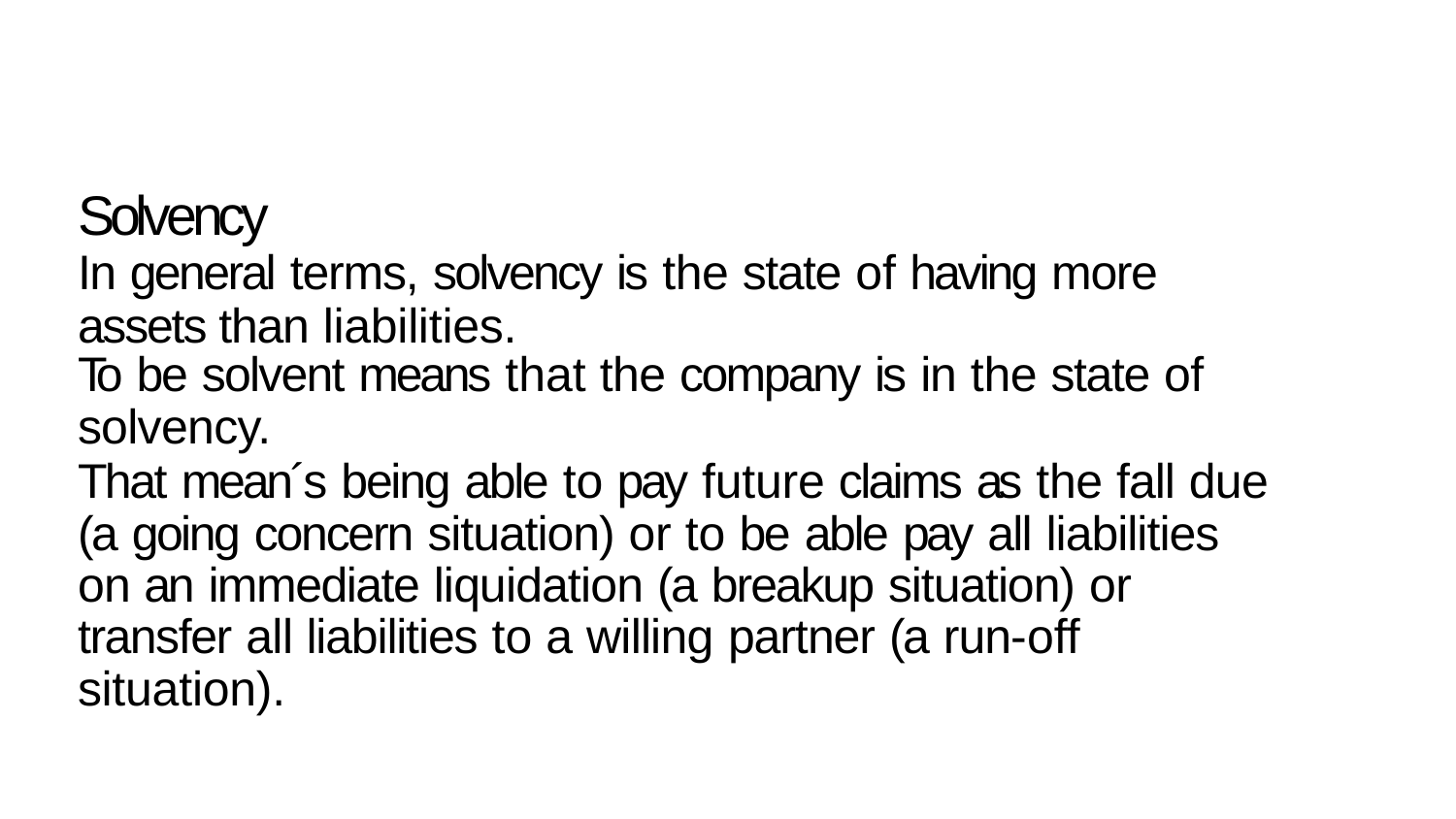

# Solvency
In general terms, solvency is the state of having more assets than liabilities.
To be solvent means that the company is in the state of
solvency.
That mean´s being able to pay future claims as the fall due (a going concern situation) or to be able pay all liabilities on an immediate liquidation (a breakup situation) or transfer all liabilities to a willing partner (a run-off situation).